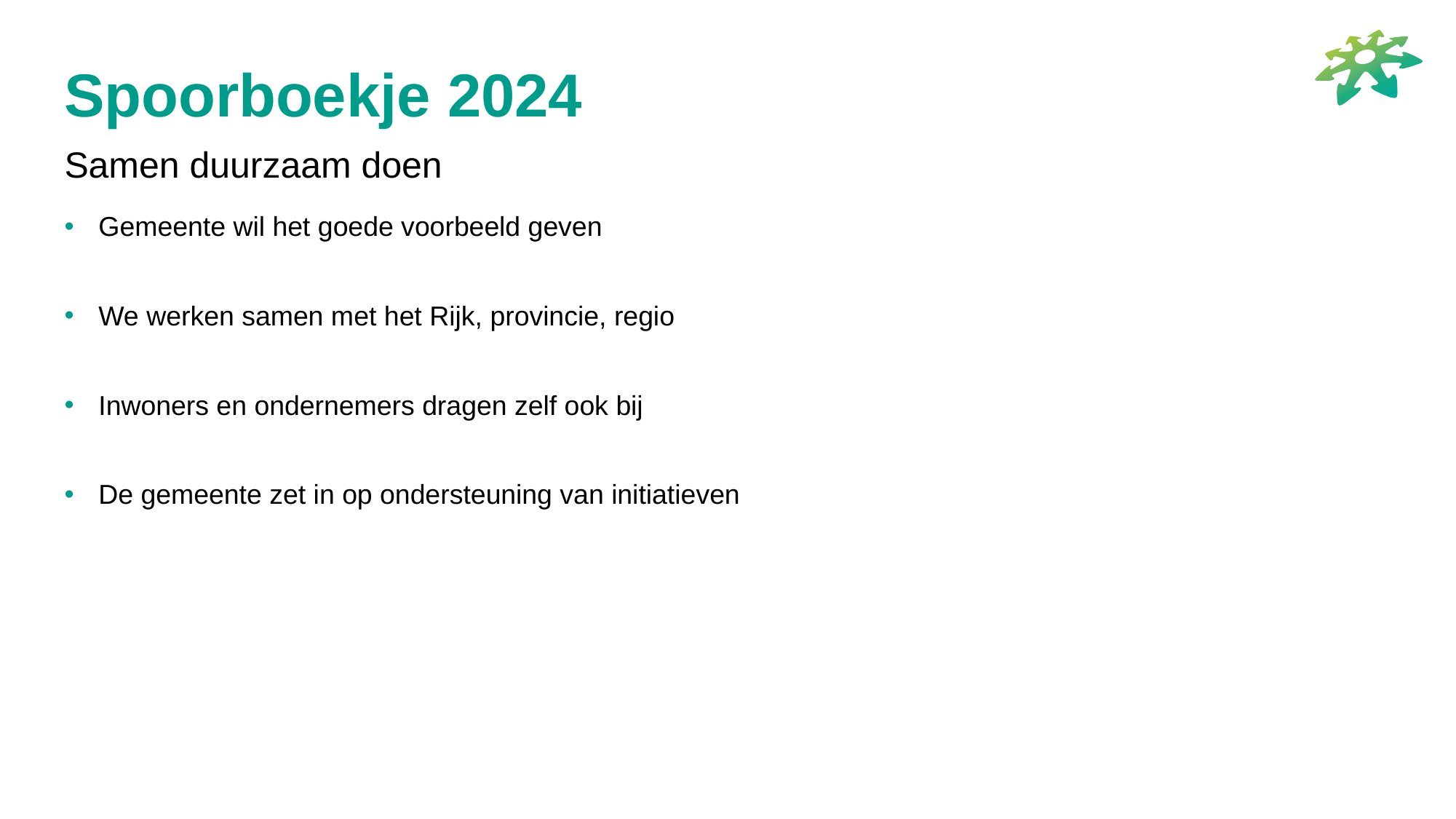

# Spoorboekje 2024
Samen duurzaam doen
Gemeente wil het goede voorbeeld geven

We werken samen met het Rijk, provincie, regio

Inwoners en ondernemers dragen zelf ook bij

De gemeente zet in op ondersteuning van initiatieven